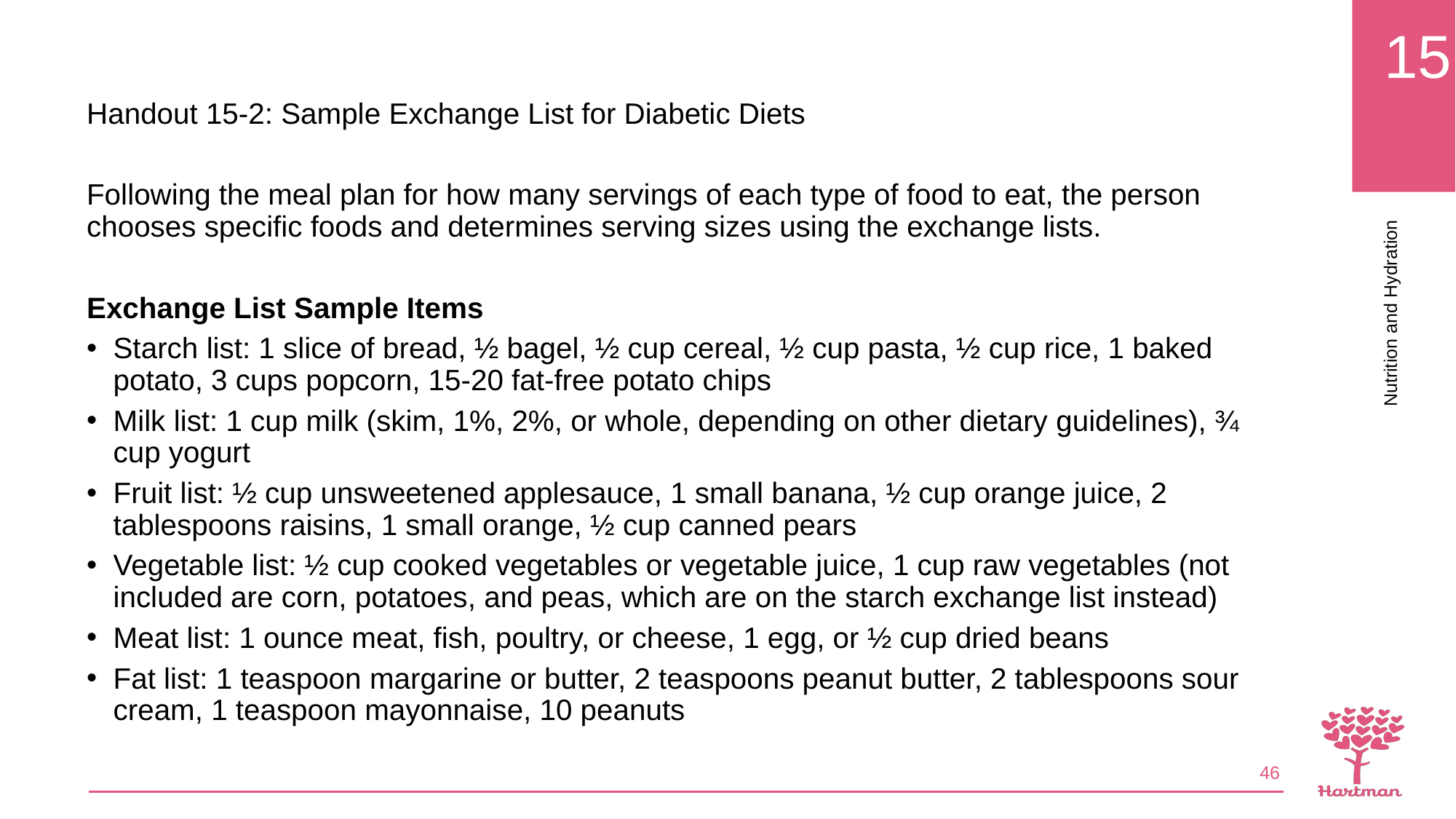

Handout 15-2: Sample Exchange List for Diabetic Diets

Following the meal plan for how many servings of each type of food to eat, the person chooses specific foods and determines serving sizes using the exchange lists.

Exchange List Sample Items
Starch list: 1 slice of bread, ½ bagel, ½ cup cereal, ½ cup pasta, ½ cup rice, 1 baked potato, 3 cups popcorn, 15-20 fat-free potato chips
Milk list: 1 cup milk (skim, 1%, 2%, or whole, depending on other dietary guidelines), ¾ cup yogurt
Fruit list: ½ cup unsweetened applesauce, 1 small banana, ½ cup orange juice, 2 tablespoons raisins, 1 small orange, ½ cup canned pears
Vegetable list: ½ cup cooked vegetables or vegetable juice, 1 cup raw vegetables (not included are corn, potatoes, and peas, which are on the starch exchange list instead)
Meat list: 1 ounce meat, fish, poultry, or cheese, 1 egg, or ½ cup dried beans
Fat list: 1 teaspoon margarine or butter, 2 teaspoons peanut butter, 2 tablespoons sour cream, 1 teaspoon mayonnaise, 10 peanuts

46